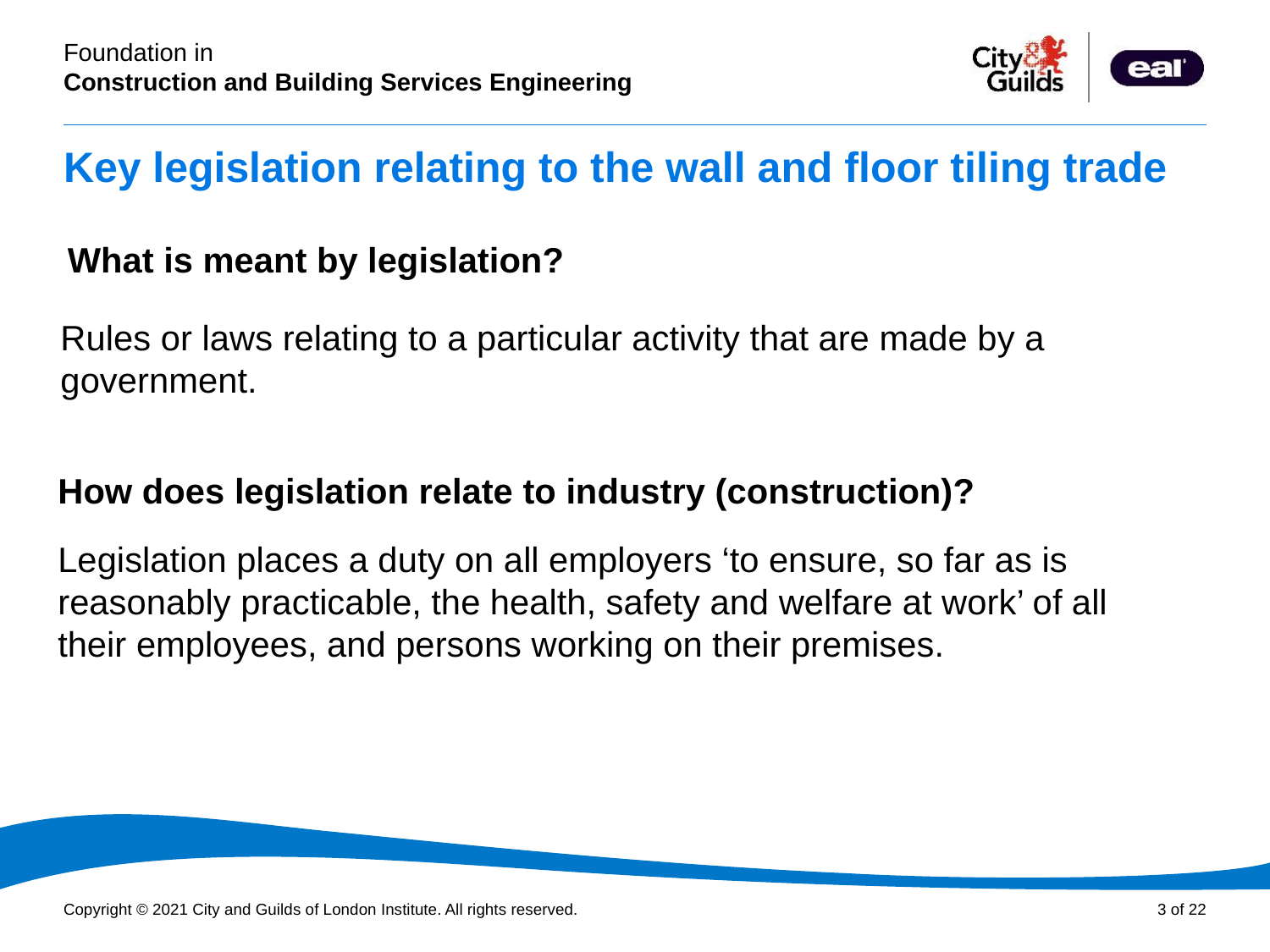

# Key legislation relating to the wall and floor tiling trade
What is meant by legislation?
Rules or laws relating to a particular activity that are made by a government.
How does legislation relate to industry (construction)?
Legislation places a duty on all employers ‘to ensure, so far as is reasonably practicable, the health, safety and welfare at work’ of all their employees, and persons working on their premises.